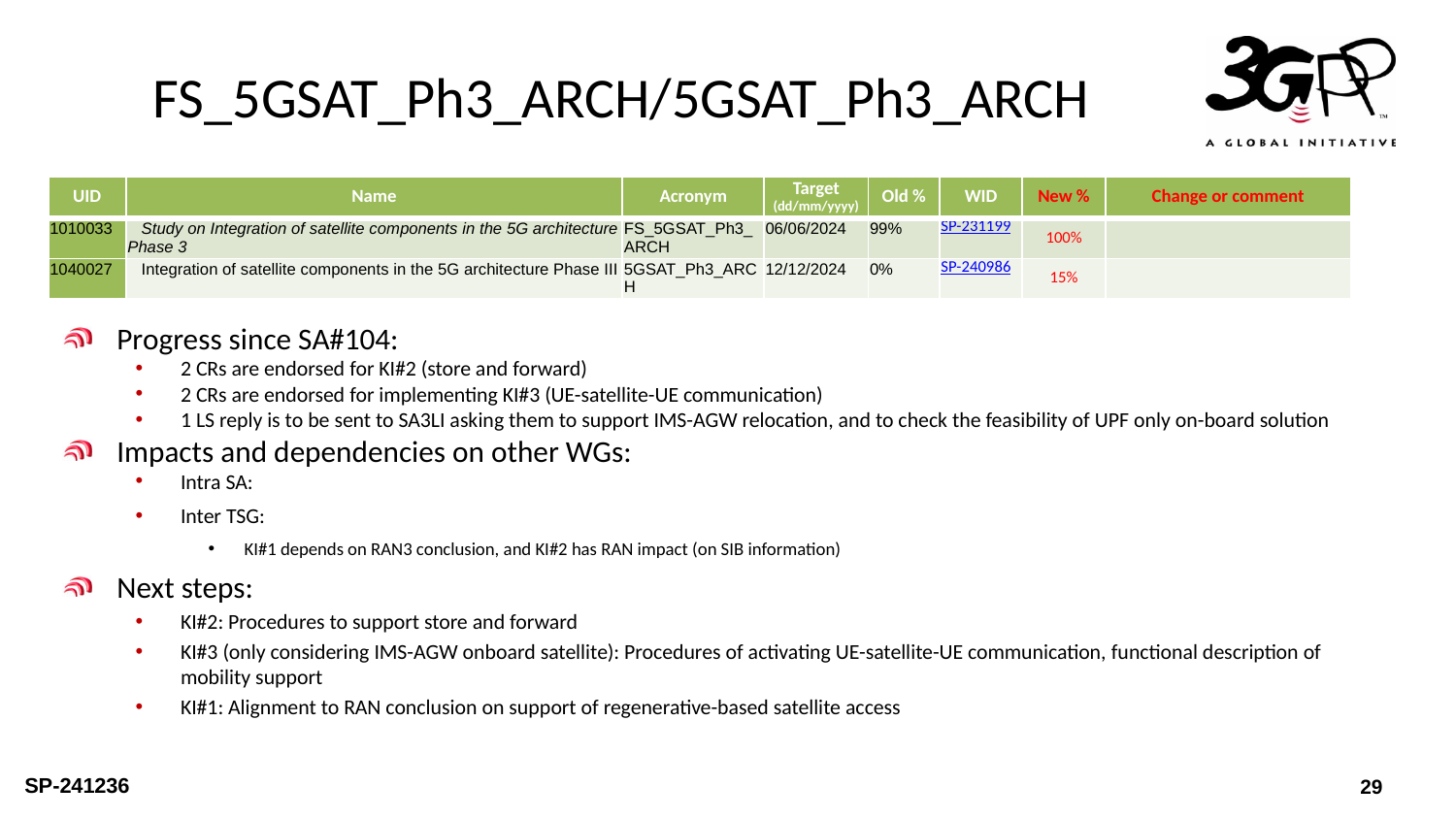

# FS_5GSAT_Ph3_ARCH/5GSAT_Ph3_ARCH
| UID | Name | Acronym | Target (dd/mm/yyyy) | Old % | WID | New % | Change or comment |
| --- | --- | --- | --- | --- | --- | --- | --- |
| 1010033 | Study on Integration of satellite components in the 5G architecture Phase 3 | FS\_5GSAT\_Ph3\_ARCH | 06/06/2024 | 99% | SP-231199 | 100% |  |
| 1040027 | Integration of satellite components in the 5G architecture Phase III | 5GSAT\_Ph3\_ARCH | 12/12/2024 | 0% | SP-240986 | 15% |  |
Progress since SA#104:
2 CRs are endorsed for KI#2 (store and forward)
2 CRs are endorsed for implementing KI#3 (UE-satellite-UE communication)
1 LS reply is to be sent to SA3LI asking them to support IMS-AGW relocation, and to check the feasibility of UPF only on-board solution
Impacts and dependencies on other WGs:
Intra SA:
Inter TSG:
KI#1 depends on RAN3 conclusion, and KI#2 has RAN impact (on SIB information)
Next steps:
KI#2: Procedures to support store and forward
KI#3 (only considering IMS-AGW onboard satellite): Procedures of activating UE-satellite-UE communication, functional description of mobility support
KI#1: Alignment to RAN conclusion on support of regenerative-based satellite access